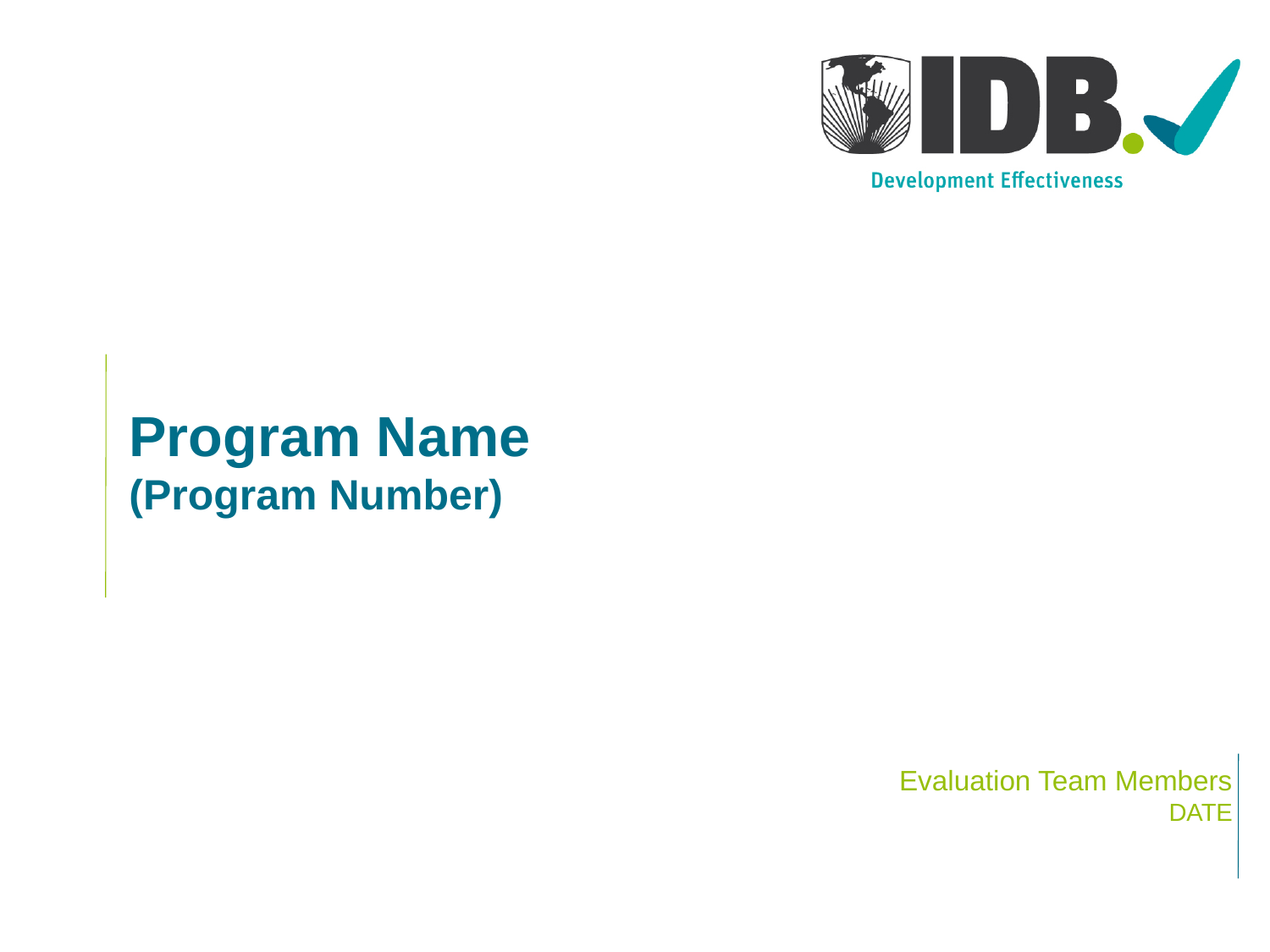

# Program Name (Program Number)
Evaluation Team Members
DATE